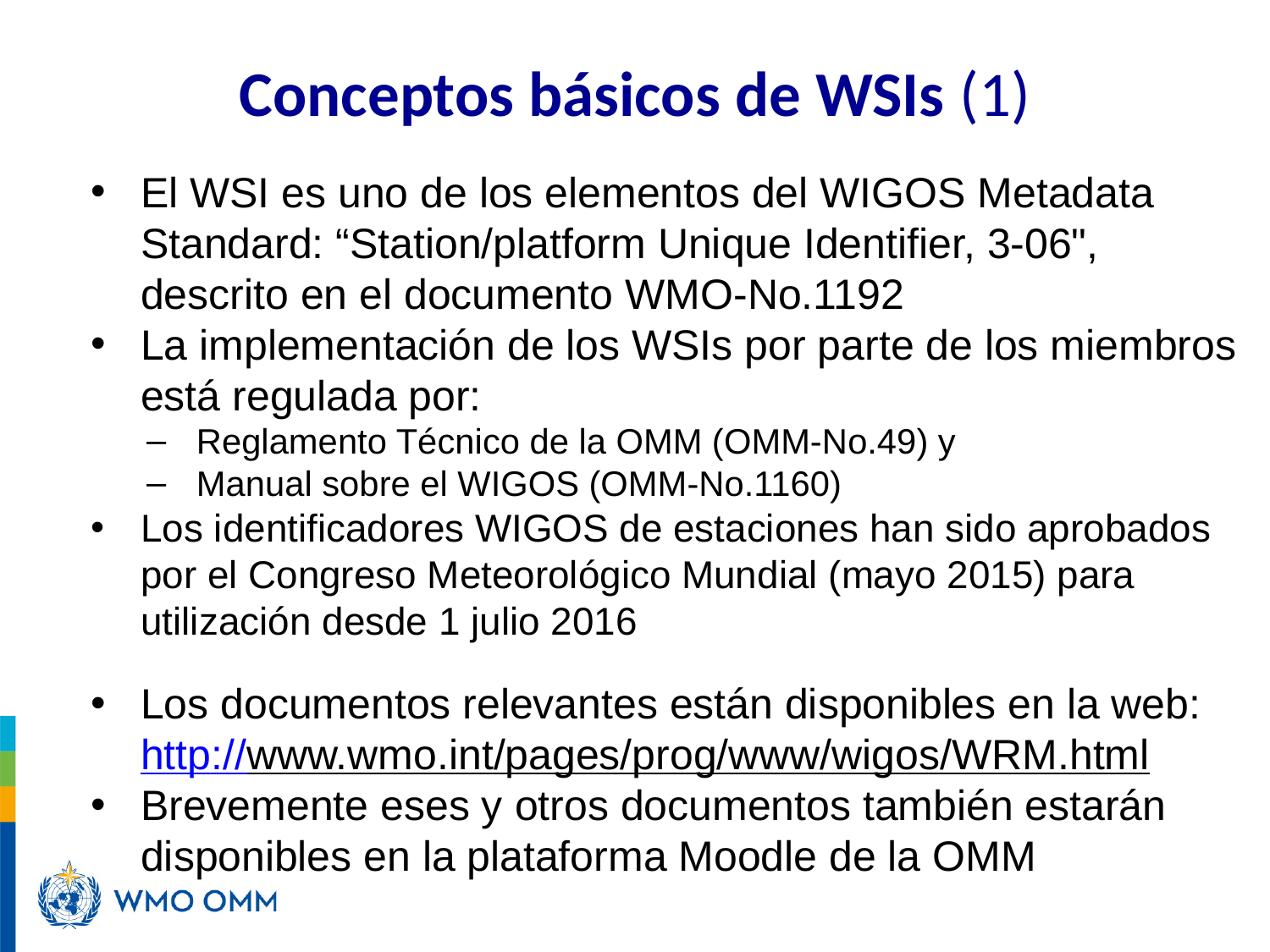

# Conceptos básicos de WSIs (1)
El WSI es uno de los elementos del WIGOS Metadata Standard: “Station/platform Unique Identifier, 3-06", descrito en el documento WMO-No.1192
La implementación de los WSIs por parte de los miembros está regulada por:
Reglamento Técnico de la OMM (OMM-No.49) y
Manual sobre el WIGOS (OMM-No.1160)
Los identificadores WIGOS de estaciones han sido aprobados por el Congreso Meteorológico Mundial (mayo 2015) para utilización desde 1 julio 2016

Los documentos relevantes están disponibles en la web:  http://www.wmo.int/pages/prog/www/wigos/WRM.html
Brevemente eses y otros documentos también estarán disponibles en la plataforma Moodle de la OMM